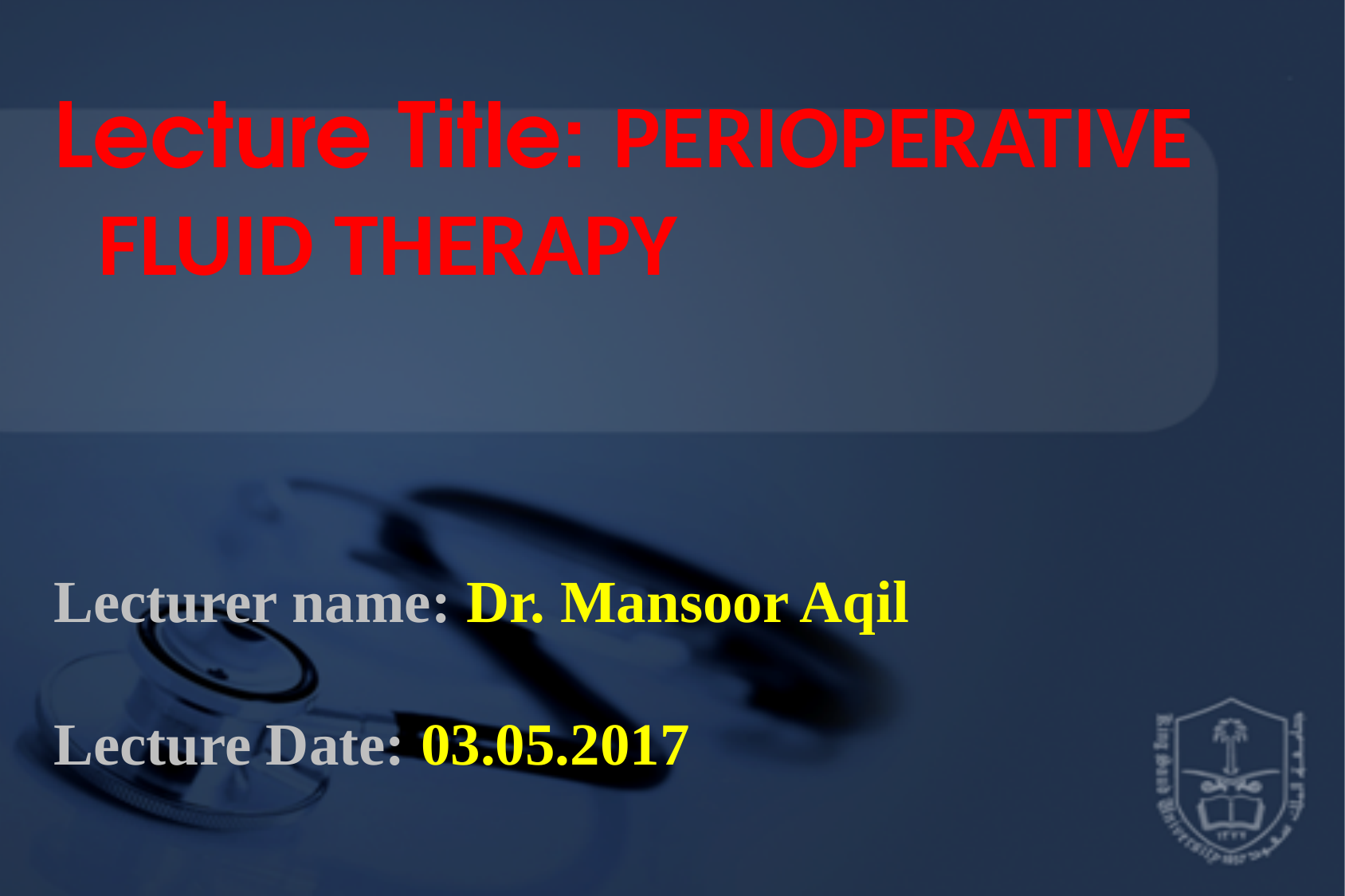

Lecture Title: PERIOPERATIVE FLUID THERAPY
#
Lecturer name: Dr. Mansoor Aqil

Lecture Date: 03.05.2017